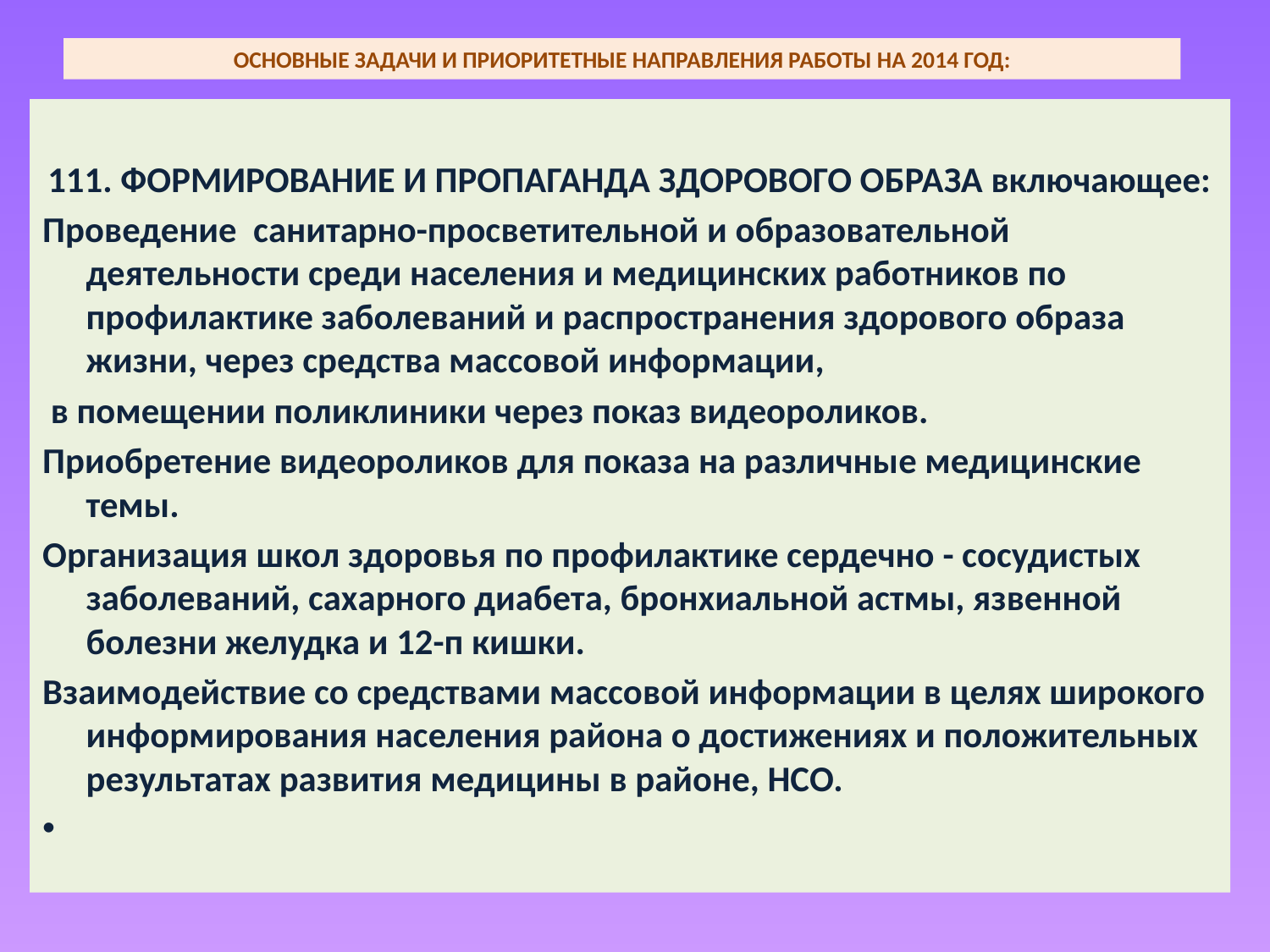

# ОСНОВНЫЕ ЗАДАЧИ И ПРИОРИТЕТНЫЕ НАПРАВЛЕНИЯ РАБОТЫ НА 2014 ГОД:

111. ФОРМИРОВАНИЕ И ПРОПАГАНДА ЗДОРОВОГО ОБРАЗА включающее:
Проведение  санитарно-просветительной и образовательной деятельности среди населения и медицинских работников по профилактике заболеваний и распространения здорового образа жизни, через средства массовой информации,
 в помещении поликлиники через показ видеороликов.
Приобретение видеороликов для показа на различные медицинские темы.
Организация школ здоровья по профилактике сердечно - сосудистых заболеваний, сахарного диабета, бронхиальной астмы, язвенной болезни желудка и 12-п кишки.
Взаимодействие со средствами массовой информации в целях широкого информирования населения района о достижениях и положительных результатах развития медицины в районе, НСО.